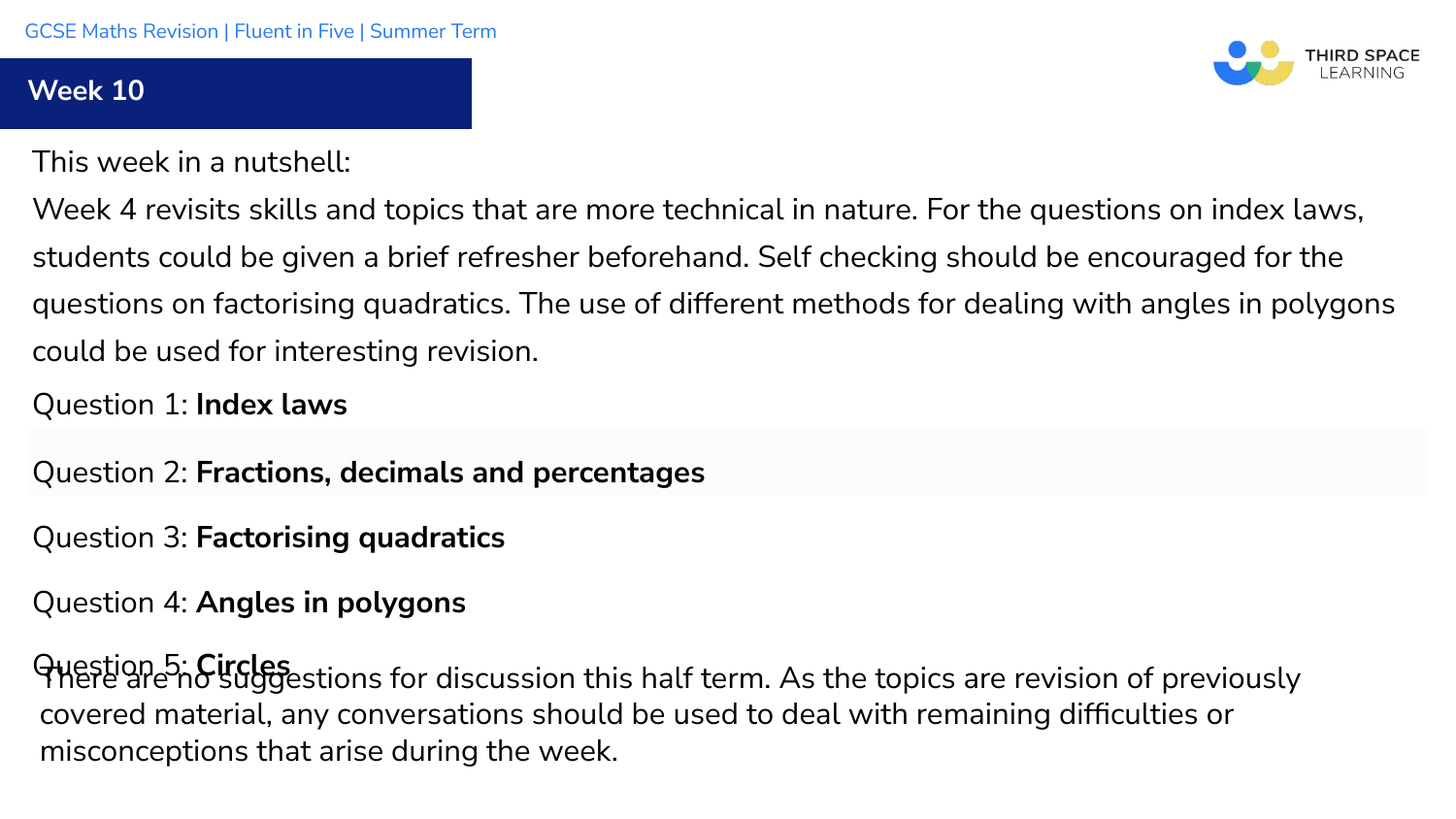

Week 10
| This week in a nutshell: Week 4 revisits skills and topics that are more technical in nature. For the questions on index laws, students could be given a brief refresher beforehand. Self checking should be encouraged for the questions on factorising quadratics. The use of different methods for dealing with angles in polygons could be used for interesting revision. |
| --- |
| Question 1: Index laws |
| Question 2: Fractions, decimals and percentages |
| Question 3: Factorising quadratics |
| Question 4: Angles in polygons |
| Question 5: Circles |
There are no suggestions for discussion this half term. As the topics are revision of previously covered material, any conversations should be used to deal with remaining difficulties or misconceptions that arise during the week.